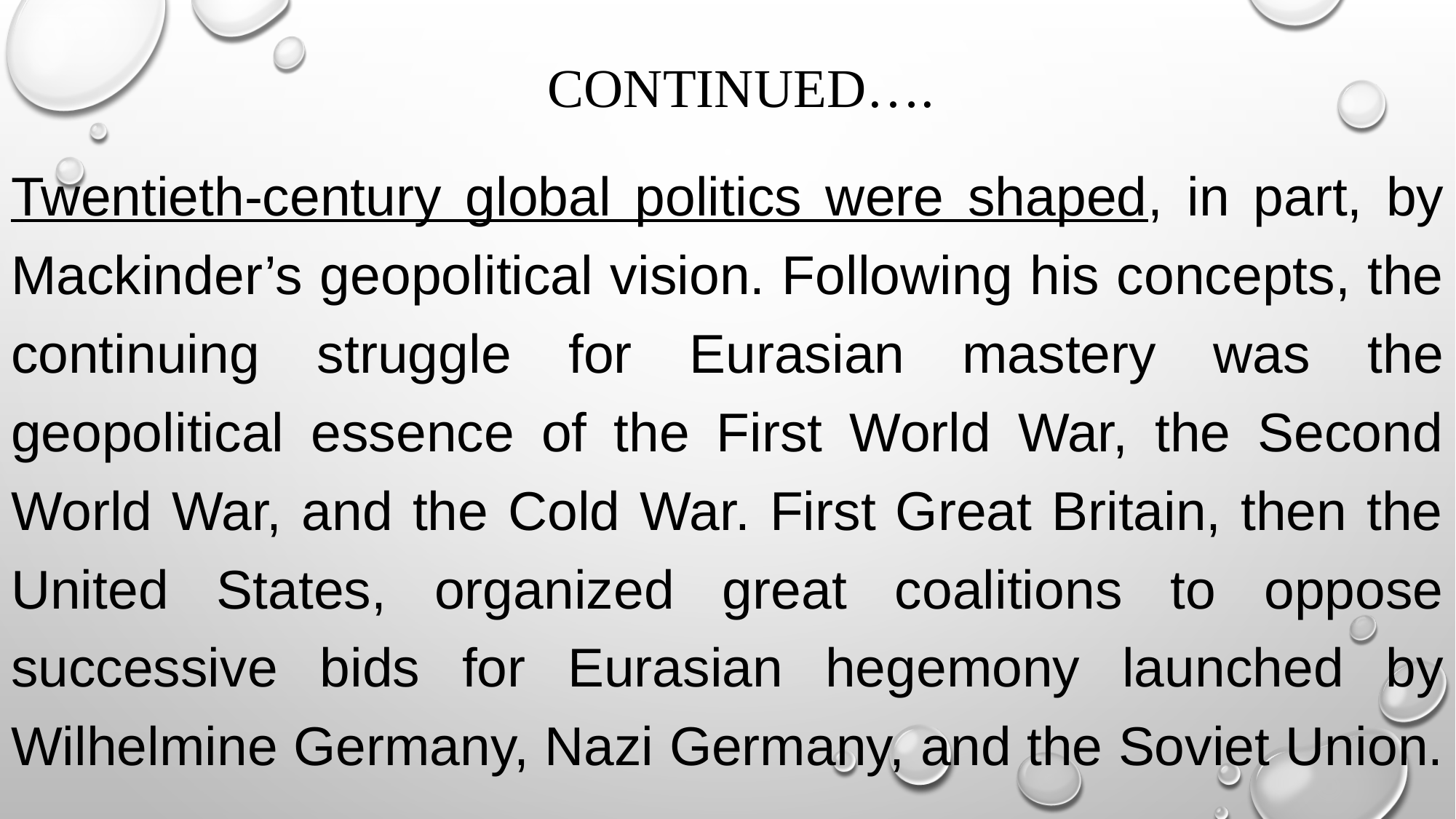

# continued….
Twentieth-century global politics were shaped, in part, by Mackinder’s geopolitical vision. Following his concepts, the continuing struggle for Eurasian mastery was the geopolitical essence of the First World War, the Second World War, and the Cold War. First Great Britain, then the United States, organized great coalitions to oppose successive bids for Eurasian hegemony launched by Wilhelmine Germany, Nazi Germany, and the Soviet Union.